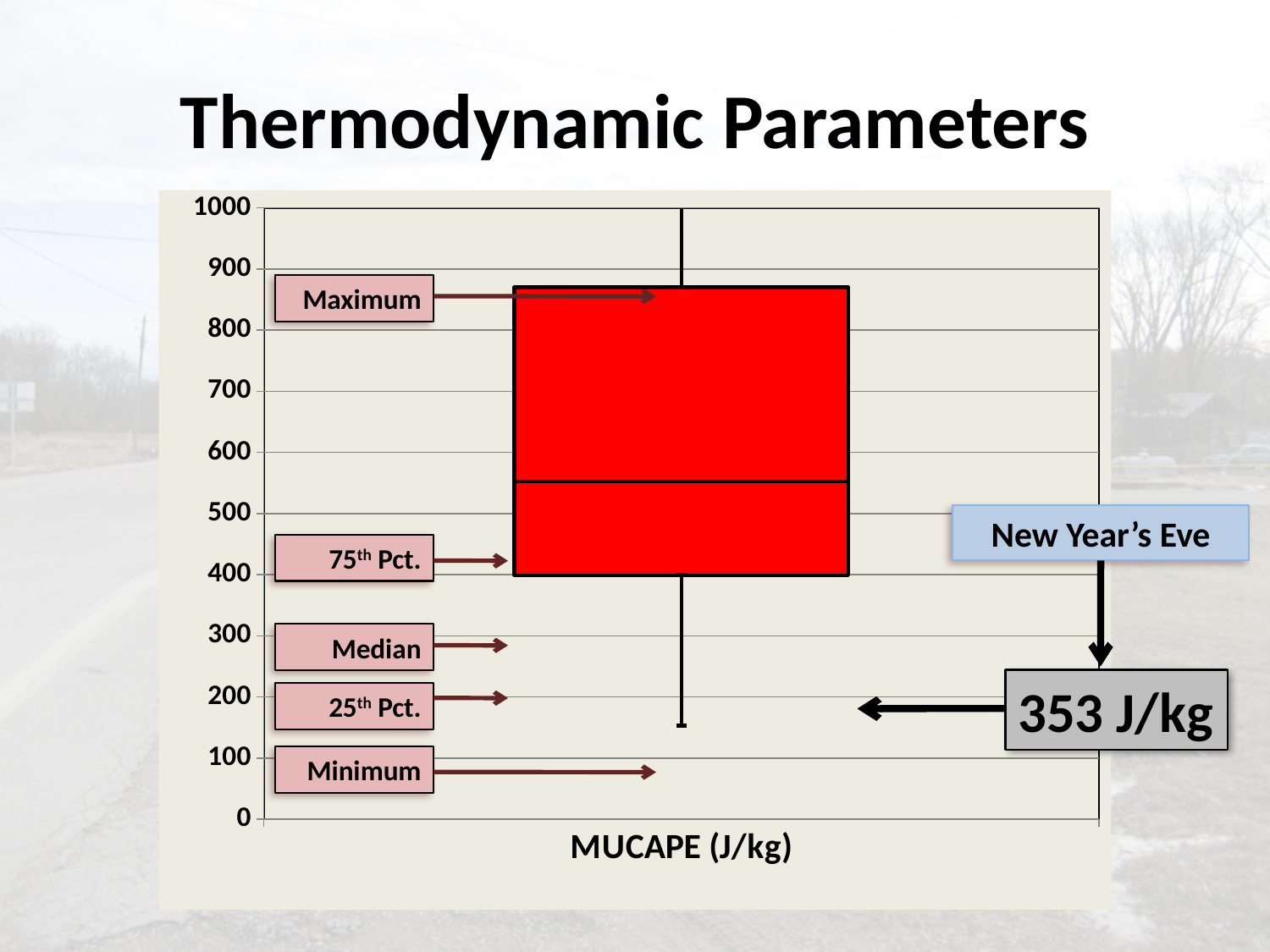

# Thermodynamic Parameters

### Chart

| Category | 25th Pct. | 50th Pct. | 75th Pct. |
|---|---|---|---|
| MUCAPE (J/kg) | 399.0 | 153.0 | 318.0 |
Maximum
New Year’s Eve
75th Pct.
Median
353 J/kg
25th Pct.
Minimum